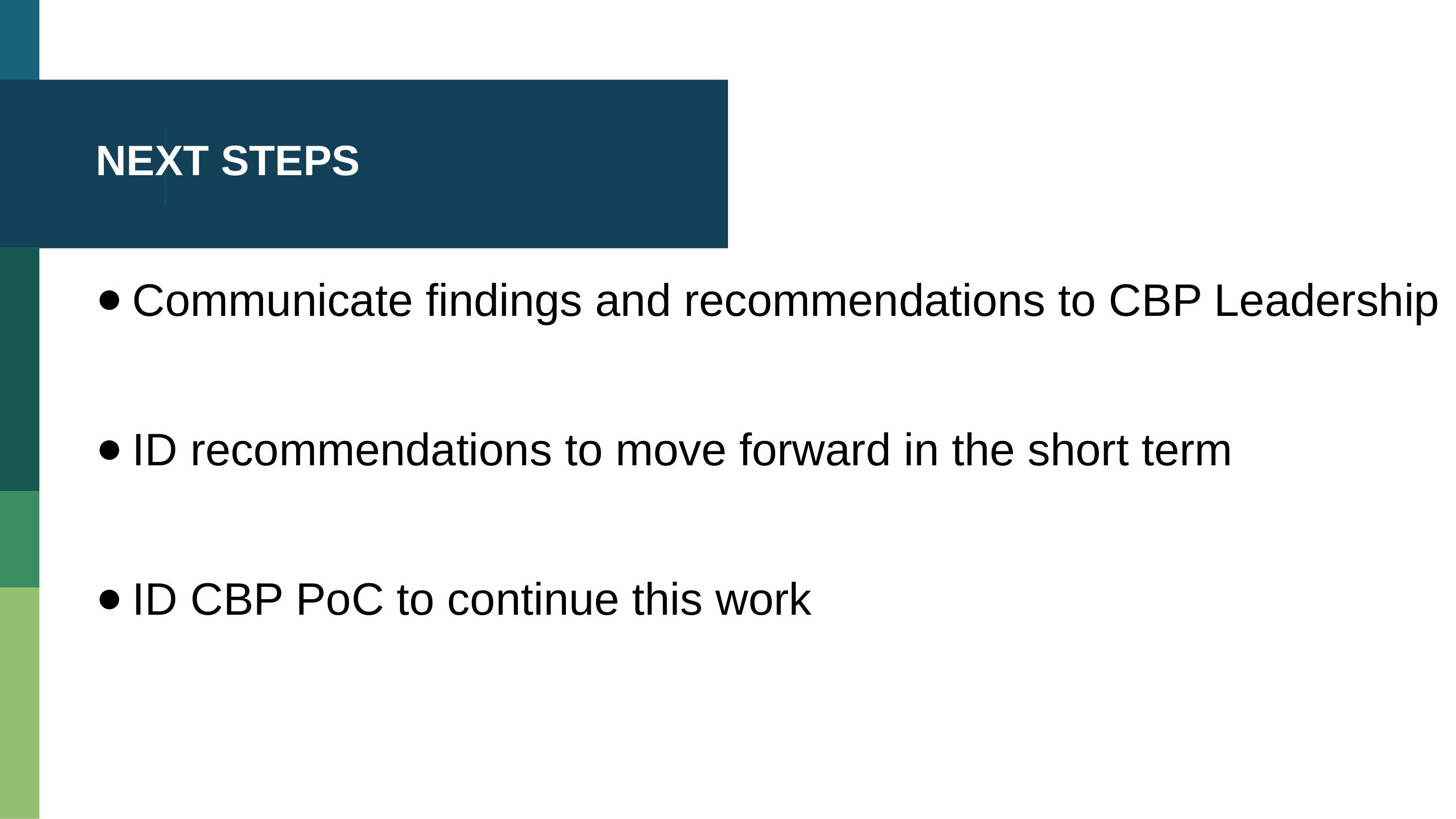

# NEXT STEPS
Communicate findings and recommendations to CBP Leadership

ID recommendations to move forward in the short term

ID CBP PoC to continue this work